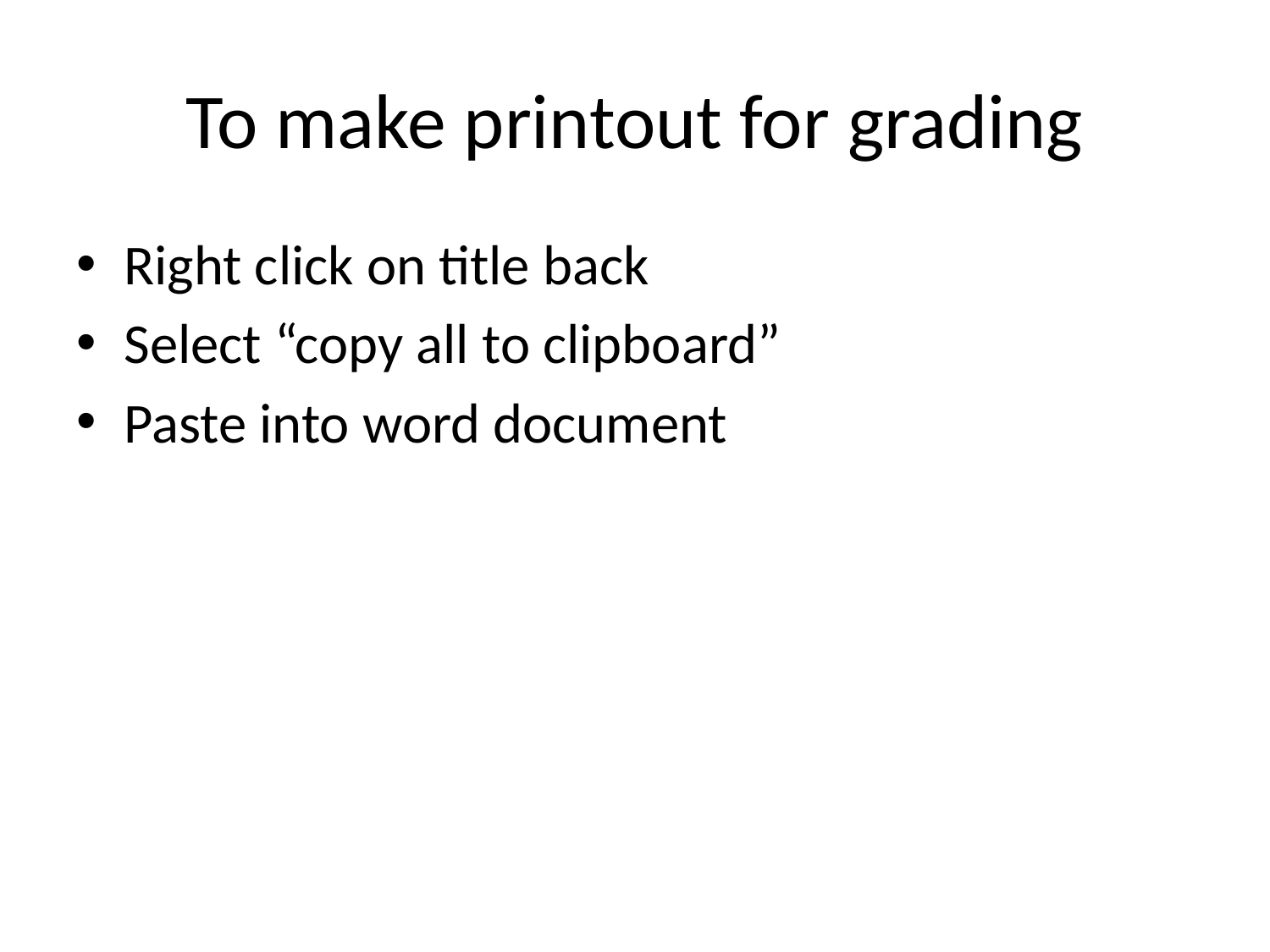

# To make printout for grading
Right click on title back
Select “copy all to clipboard”
Paste into word document